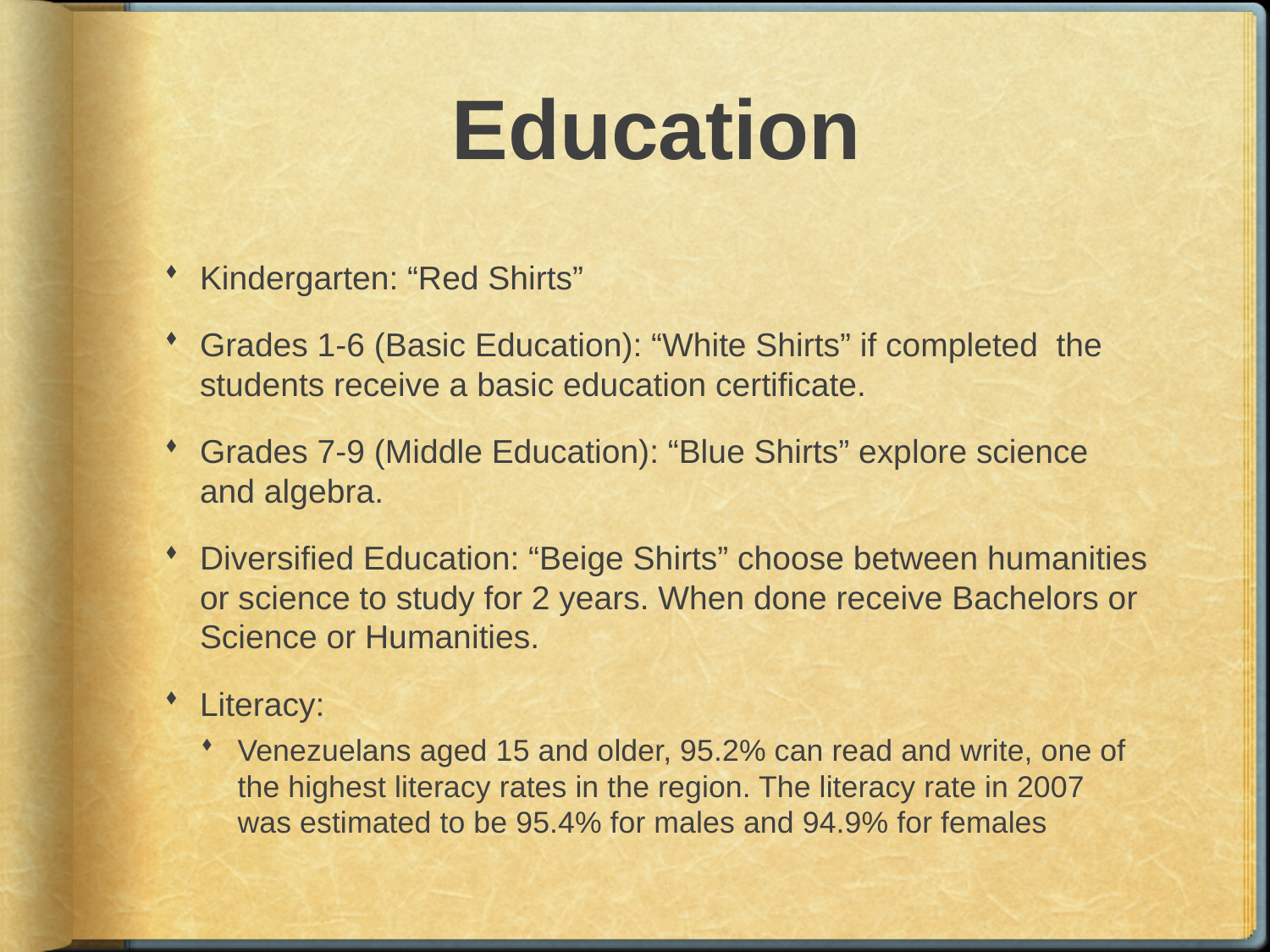

# Education
Kindergarten: “Red Shirts”
Grades 1-6 (Basic Education): “White Shirts” if completed  the students receive a basic education certificate.
Grades 7-9 (Middle Education): “Blue Shirts” explore science and algebra.
Diversified Education: “Beige Shirts” choose between humanities or science to study for 2 years. When done receive Bachelors or Science or Humanities.
Literacy:
Venezuelans aged 15 and older, 95.2% can read and write, one of the highest literacy rates in the region. The literacy rate in 2007 was estimated to be 95.4% for males and 94.9% for females